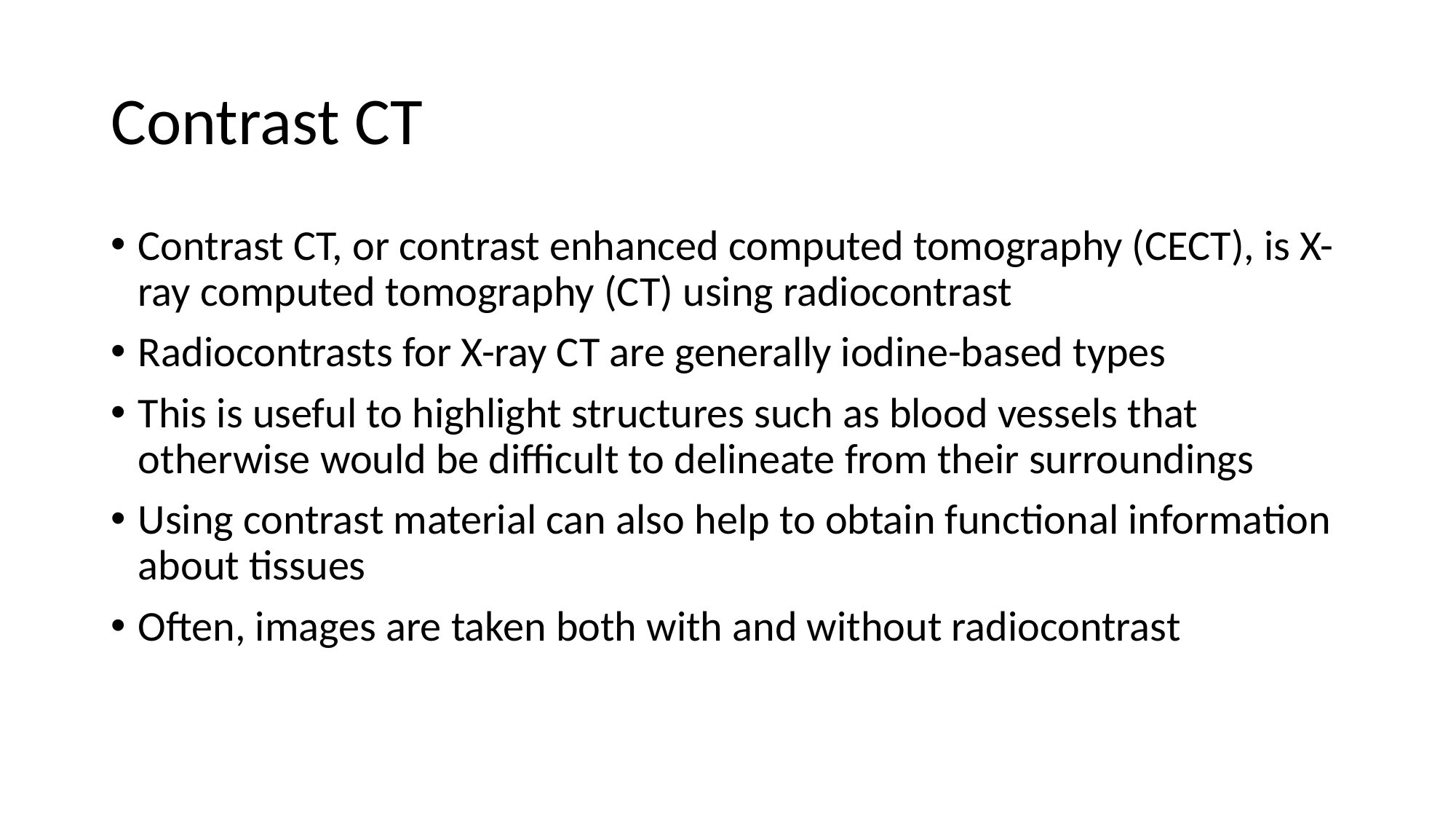

# Contrast CT
Contrast CT, or contrast enhanced computed tomography (CECT), is X-ray computed tomography (CT) using radiocontrast
Radiocontrasts for X-ray CT are generally iodine-based types
This is useful to highlight structures such as blood vessels that otherwise would be difficult to delineate from their surroundings
Using contrast material can also help to obtain functional information about tissues
Often, images are taken both with and without radiocontrast